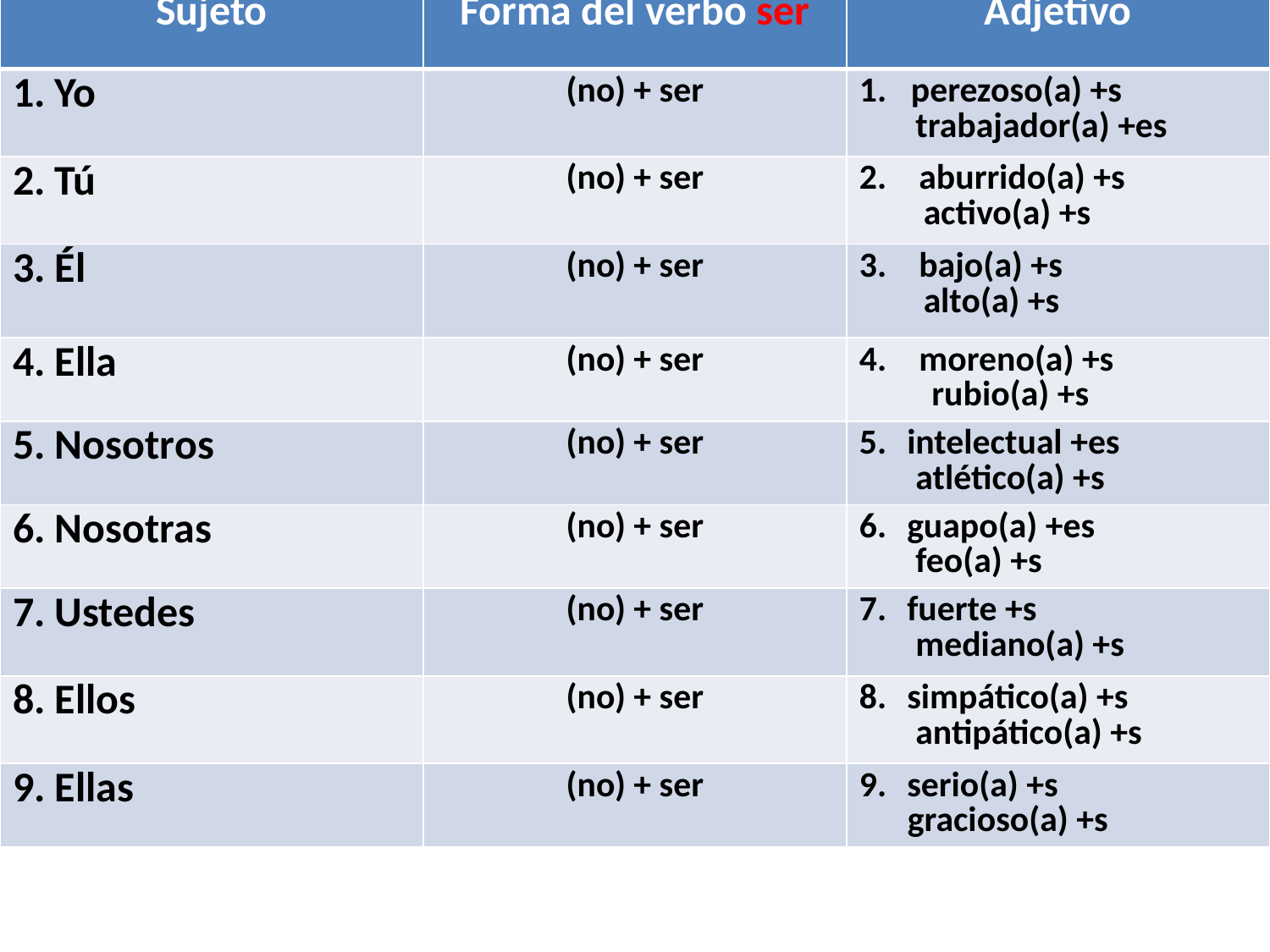

| Sujeto | Forma del verbo ser | Adjetivo |
| --- | --- | --- |
| 1. Yo | (no) + ser | 1. perezoso(a) +s trabajador(a) +es |
| 2. Tú | (no) + ser | 2. aburrido(a) +s activo(a) +s |
| 3. Él | (no) + ser | 3. bajo(a) +s alto(a) +s |
| 4. Ella | (no) + ser | 4. moreno(a) +s rubio(a) +s |
| 5. Nosotros | (no) + ser | intelectual +es atlético(a) +s |
| 6. Nosotras | (no) + ser | guapo(a) +es feo(a) +s |
| 7. Ustedes | (no) + ser | fuerte +s mediano(a) +s |
| 8. Ellos | (no) + ser | simpático(a) +s antipático(a) +s |
| 9. Ellas | (no) + ser | serio(a) +s gracioso(a) +s |